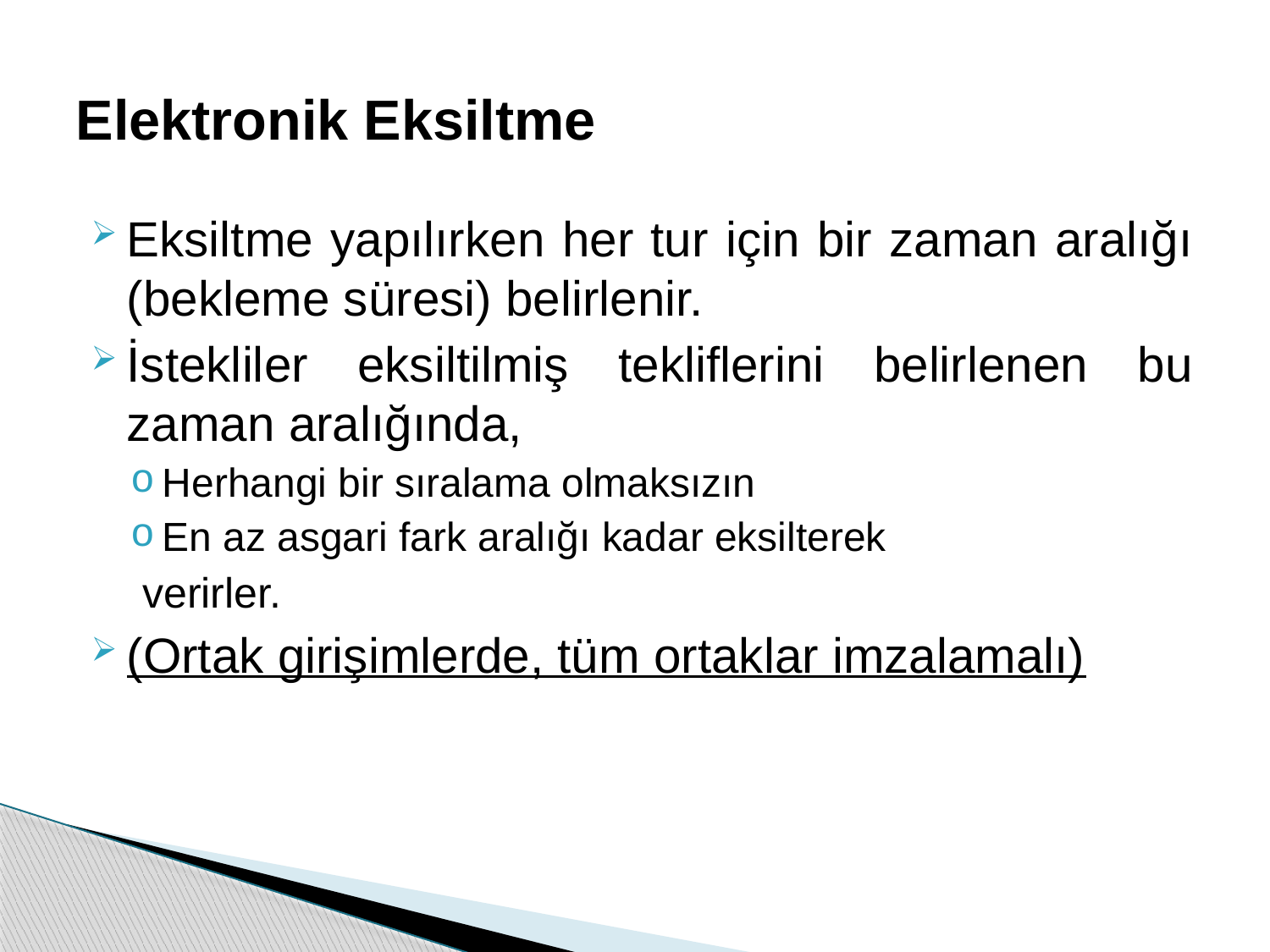

# Elektronik Eksiltme
Eksiltme yapılırken her tur için bir zaman aralığı (bekleme süresi) belirlenir.
İstekliler eksiltilmiş tekliflerini belirlenen bu zaman aralığında,
Herhangi bir sıralama olmaksızın
En az asgari fark aralığı kadar eksilterek
 verirler.
(Ortak girişimlerde, tüm ortaklar imzalamalı)